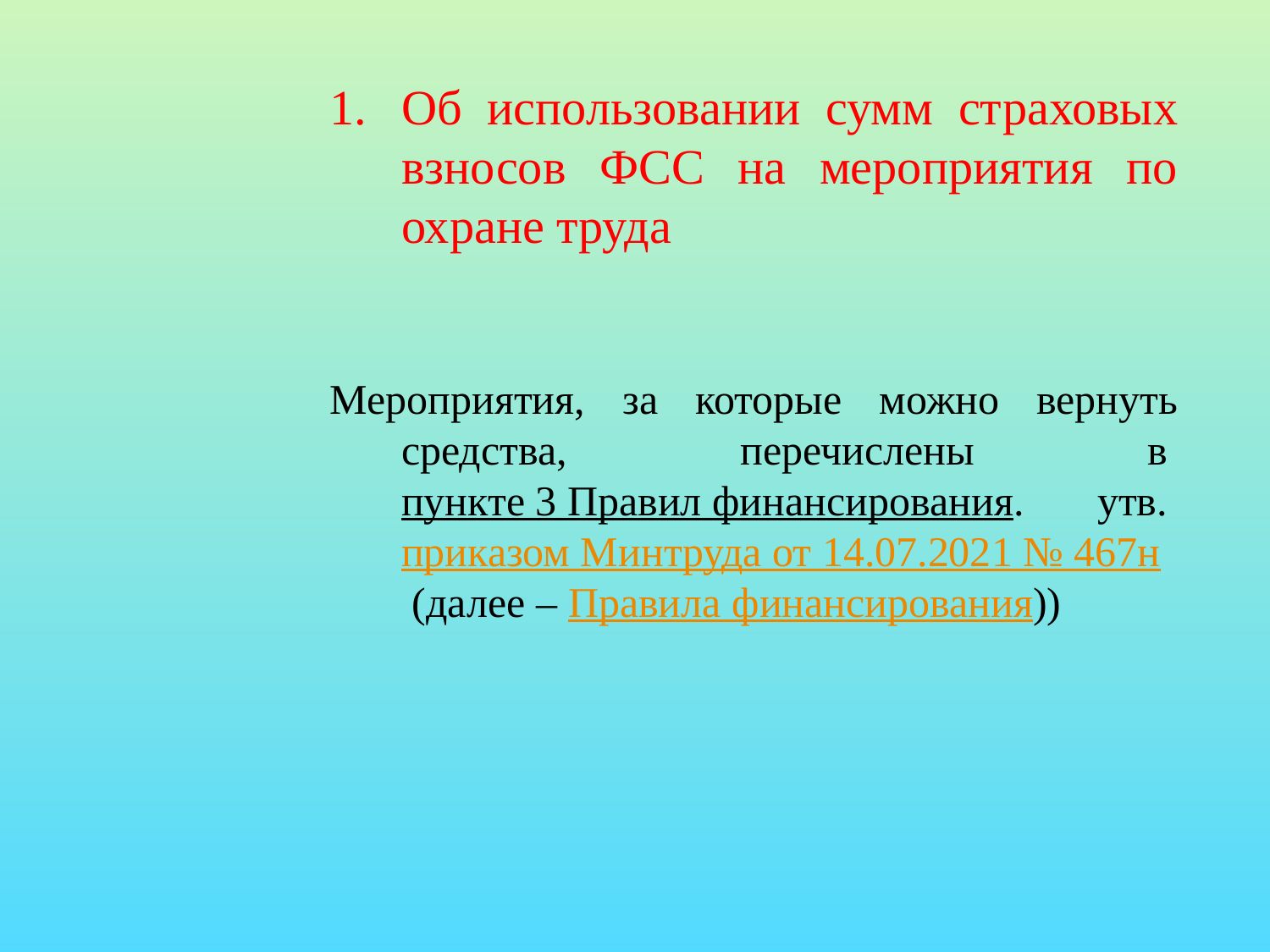

Об использовании сумм страховых взносов ФСС на мероприятия по охране труда

Мероприятия, за которые можно вернуть средства, перечислены в пункте 3 Правил финансирования. утв. приказом Минтруда от 14.07.2021 № 467н (далее – Правила финансирования))